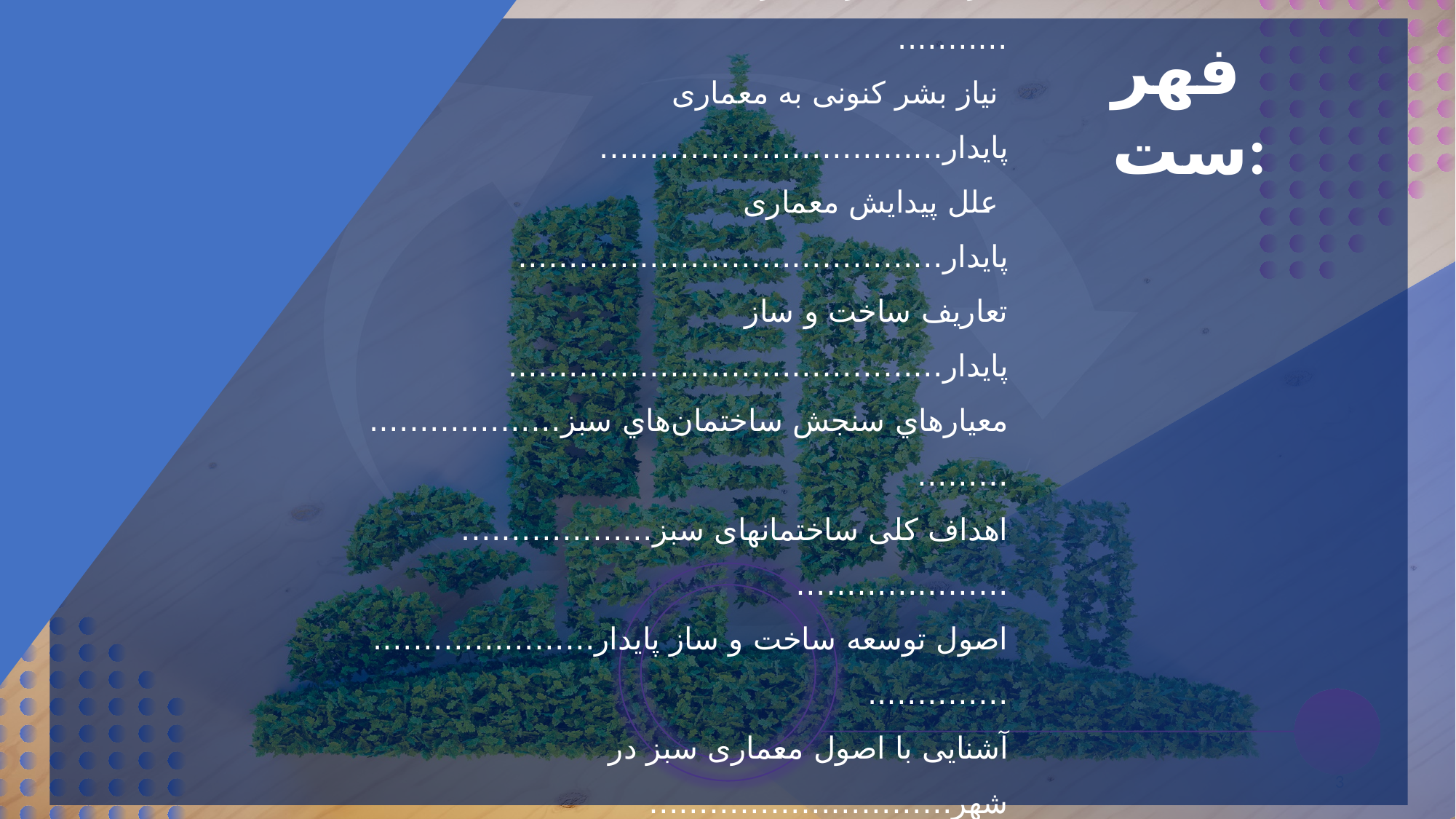

فهرست:

مقدمه……………………………………………………………..
تعریف معماری سبز…………………………………….………..
 نیاز بشر کنونی به معماری پایدار…………………………….
 علل پیدایش معماری پایدار……………………………………
تعاریف ساخت و ساز پایدار…………………………………….
معيارهاي سنجش ساختمان‌هاي سبز……………….………
اهداف کلی ساختمانهای سبز……………….…………………
اصول توسعه ساخت و ساز پایدار………………….…………..
آشنایی با اصول معماری سبز در شهر…………………………
نخستین شهر با انرژی های …………………….………………
معمارانی که طرح های سبز داشته اند....................................

3